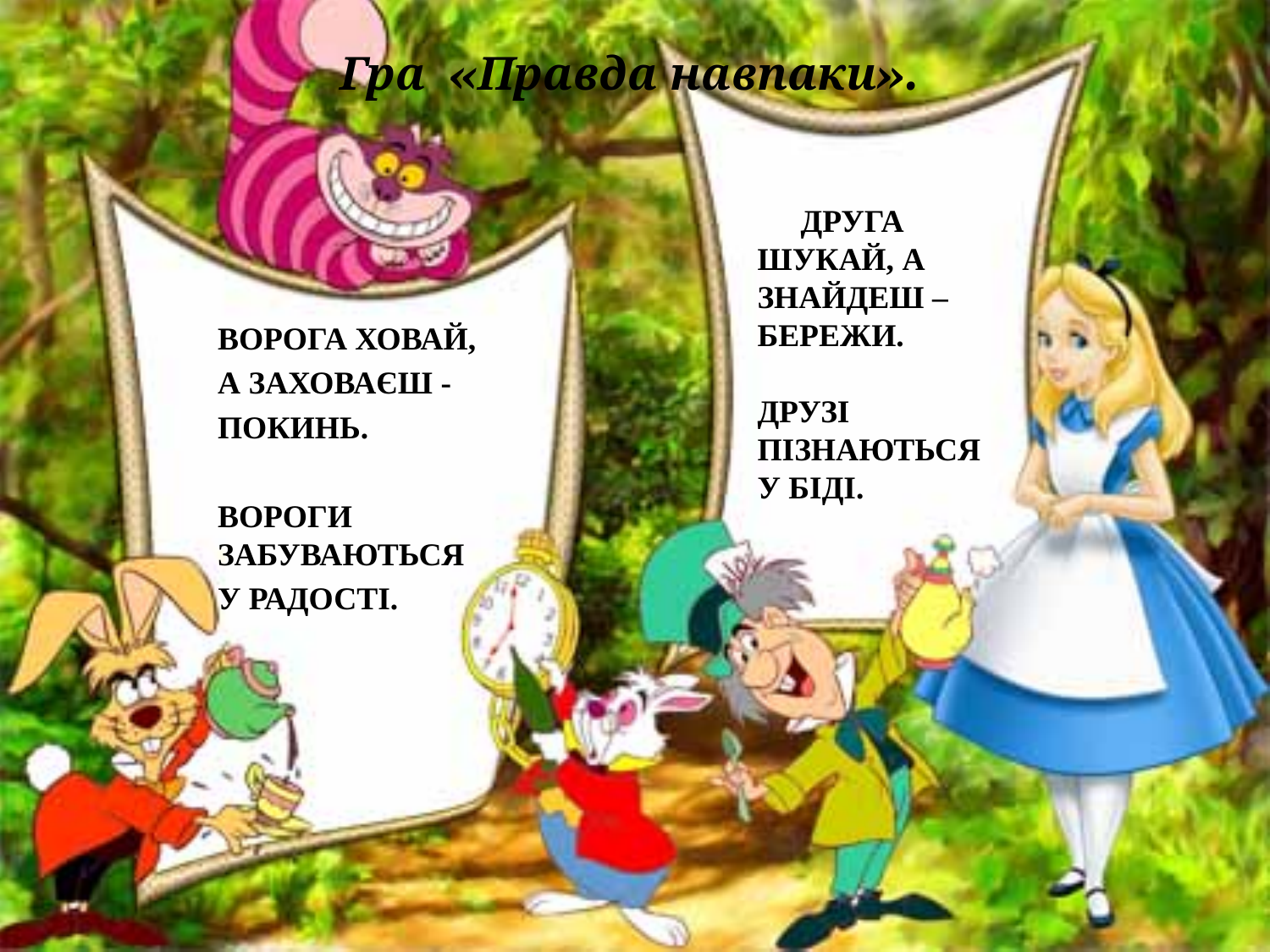

# Гра  «Правда навпаки».

ВОРОГА ХОВАЙ,
А ЗАХОВАЄШ -
ПОКИНЬ.

ВОРОГИ ЗАБУВАЮТЬСЯ
У РАДОСТІ.
                                         ДРУГА ШУКАЙ, А ЗНАЙДЕШ – БЕРЕЖИ.

ДРУЗІ ПІЗНАЮТЬСЯ  У БІДІ.